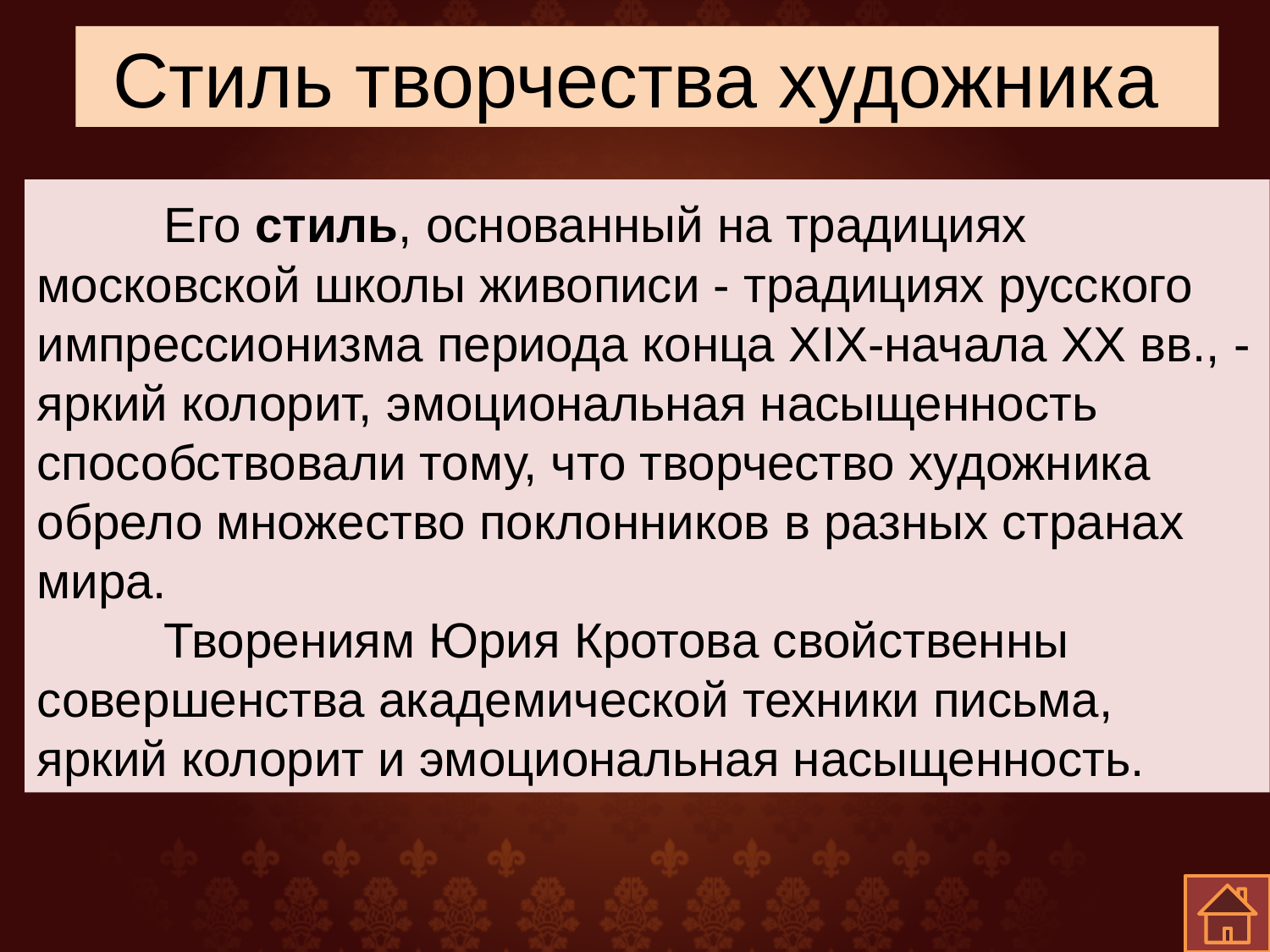

# Стиль творчества художника
	Его стиль, основанный на традициях московской школы живописи - традициях русского импрессионизма периода конца XIХ-начала XX вв., - яркий колорит, эмоциональная насыщенность способствовали тому, что творчество художника обрело множество поклонников в разных странах мира.
	Творениям Юрия Кротова свойственны совершенства академической техники письма, яркий колорит и эмоциональная насыщенность.